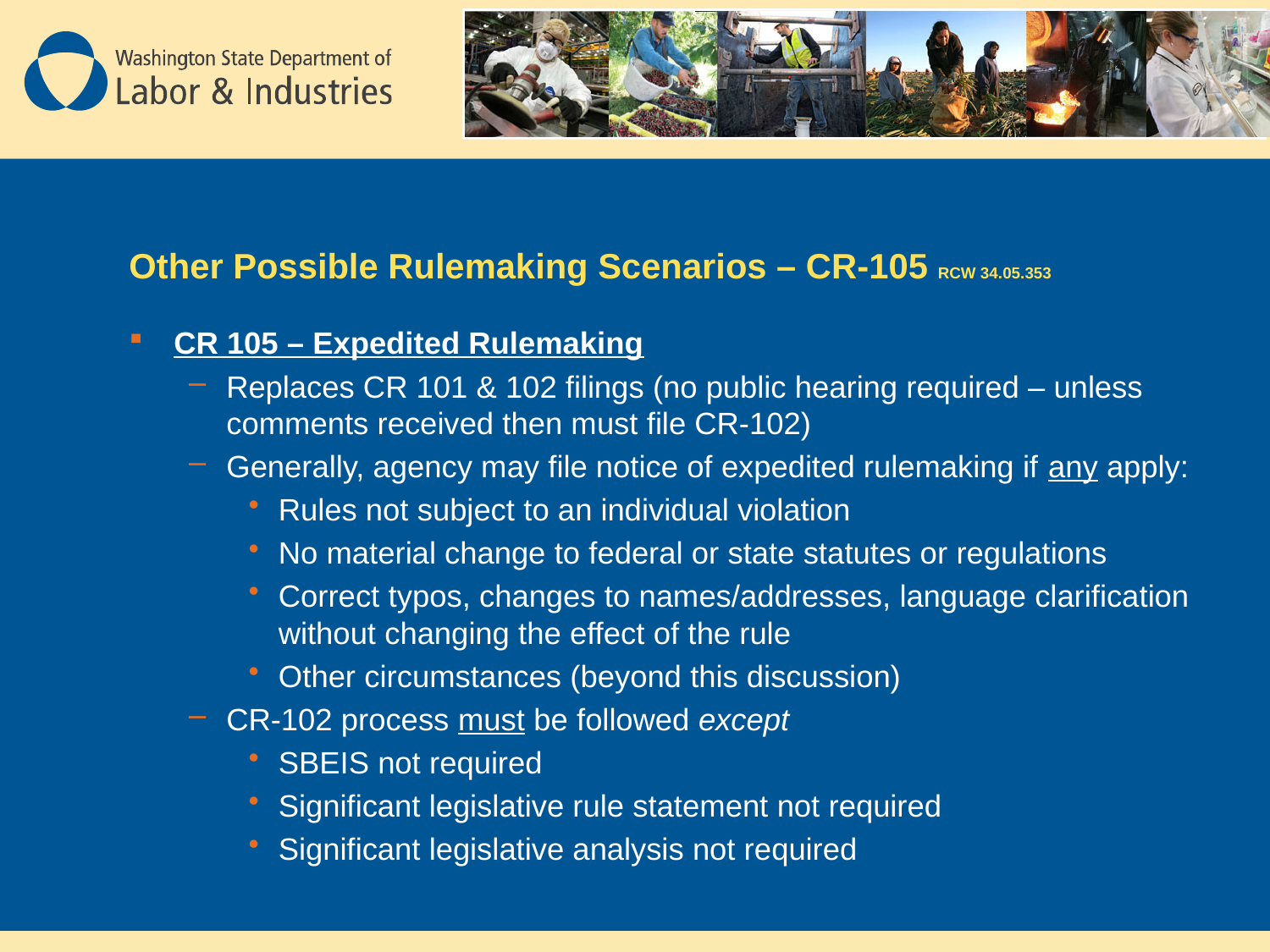

# Other Possible Rulemaking Scenarios – CR-105 RCW 34.05.353
CR 105 – Expedited Rulemaking
Replaces CR 101 & 102 filings (no public hearing required – unless comments received then must file CR-102)
Generally, agency may file notice of expedited rulemaking if any apply:
Rules not subject to an individual violation
No material change to federal or state statutes or regulations
Correct typos, changes to names/addresses, language clarification without changing the effect of the rule
Other circumstances (beyond this discussion)
CR-102 process must be followed except
SBEIS not required
Significant legislative rule statement not required
Significant legislative analysis not required